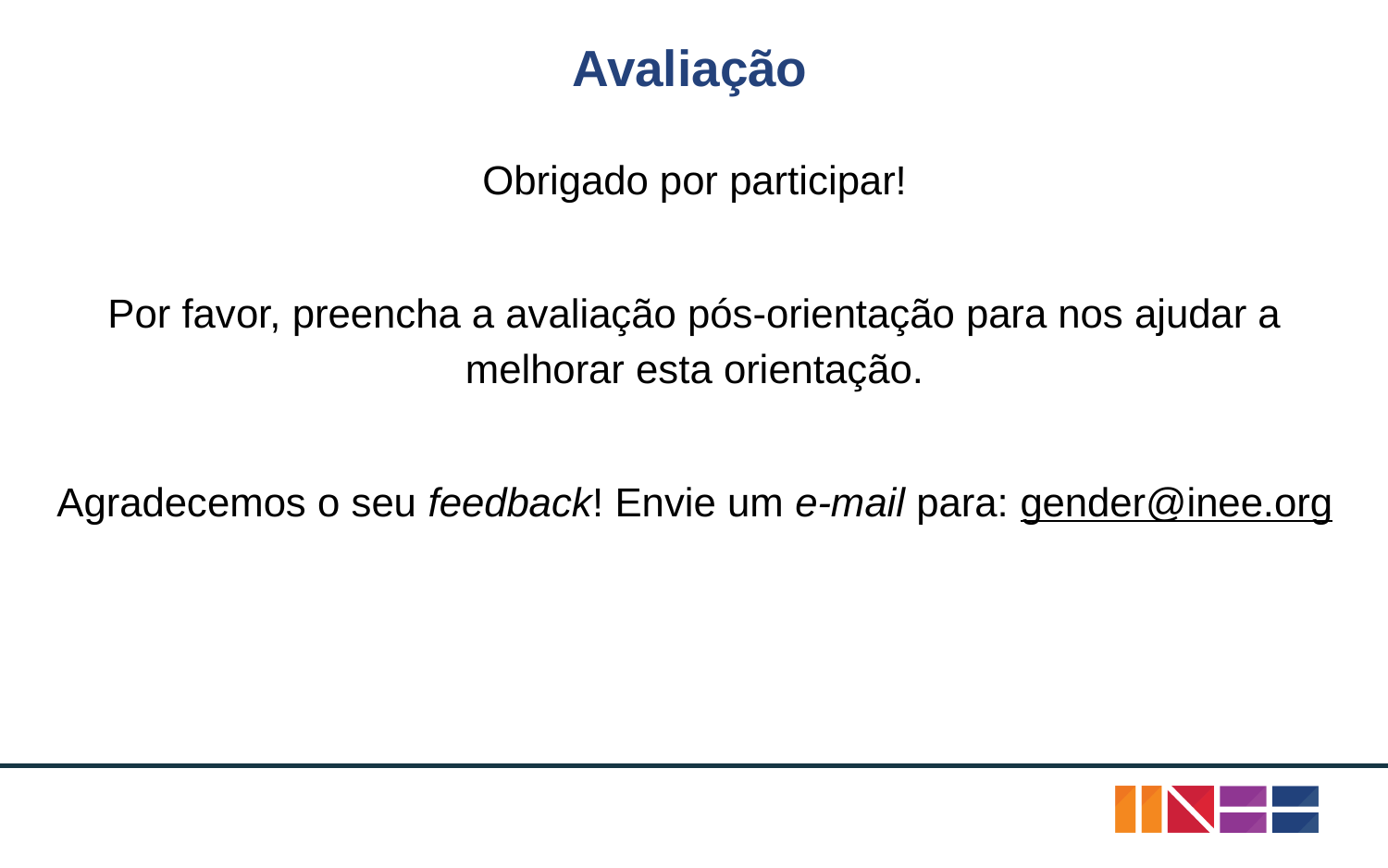

# Avaliação
Obrigado por participar!

Por favor, preencha a avaliação pós-orientação para nos ajudar a melhorar esta orientação.

Agradecemos o seu feedback! Envie um e-mail para: gender@inee.org